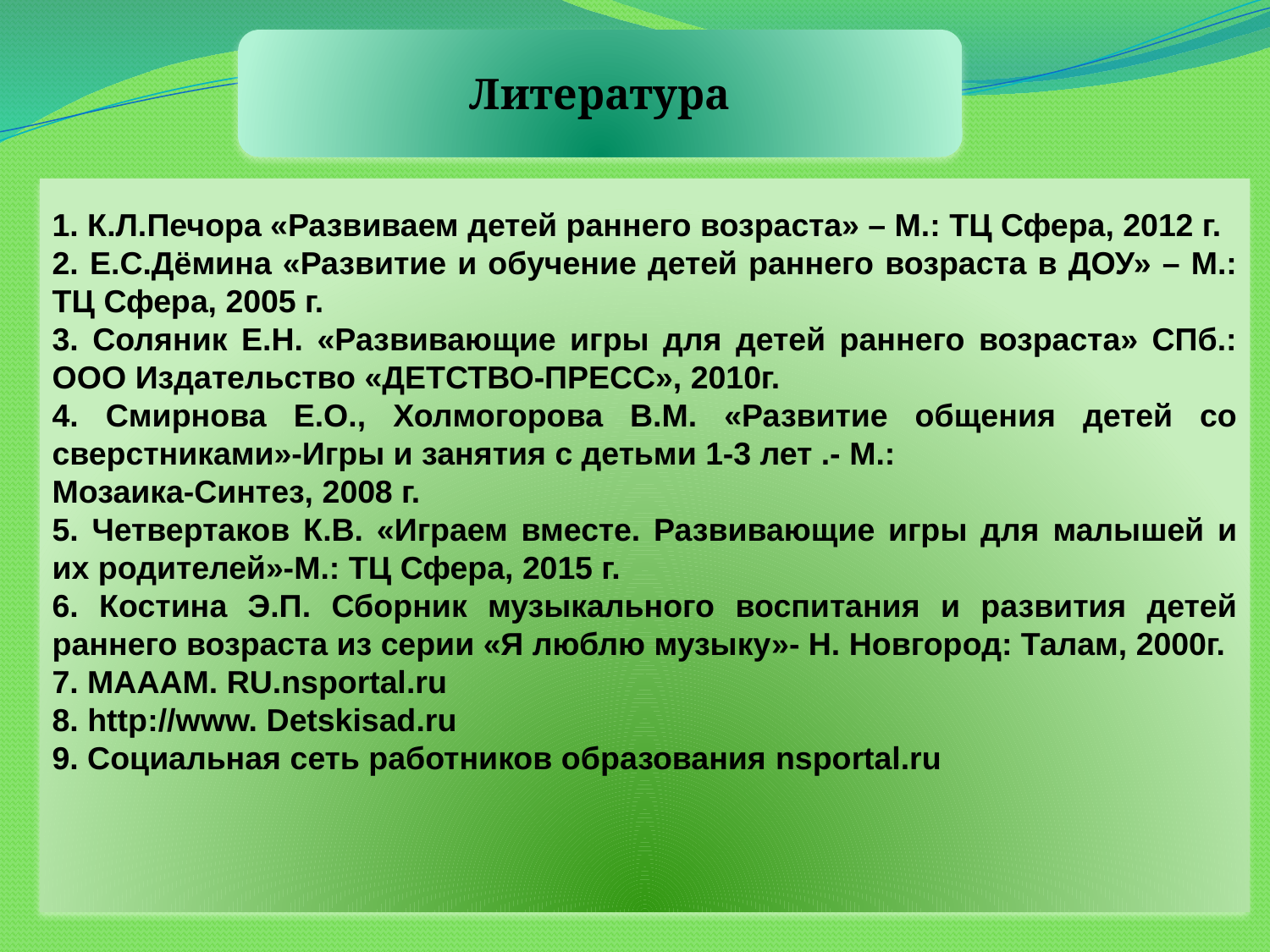

Литература

1. К.Л.Печора «Развиваем детей раннего возраста» – М.: ТЦ Сфера, 2012 г.
2. Е.С.Дёмина «Развитие и обучение детей раннего возраста в ДОУ» – М.: ТЦ Сфера, 2005 г.
3. Соляник Е.Н. «Развивающие игры для детей раннего возраста» СПб.: ООО Издательство «ДЕТСТВО-ПРЕСС», 2010г.
4. Смирнова Е.О., Холмогорова В.М. «Развитие общения детей со сверстниками»-Игры и занятия с детьми 1-3 лет .- М.:
Мозаика-Синтез, 2008 г.
5. Четвертаков К.В. «Играем вместе. Развивающие игры для малышей и их родителей»-М.: ТЦ Сфера, 2015 г.
6. Костина Э.П. Сборник музыкального воспитания и развития детей раннего возраста из серии «Я люблю музыку»- Н. Новгород: Талам, 2000г.
7. МАААМ. RU.nsportal.ru
8. http://www. Detskisad.ru
9. Социальная сеть работников образования nsportal.ru